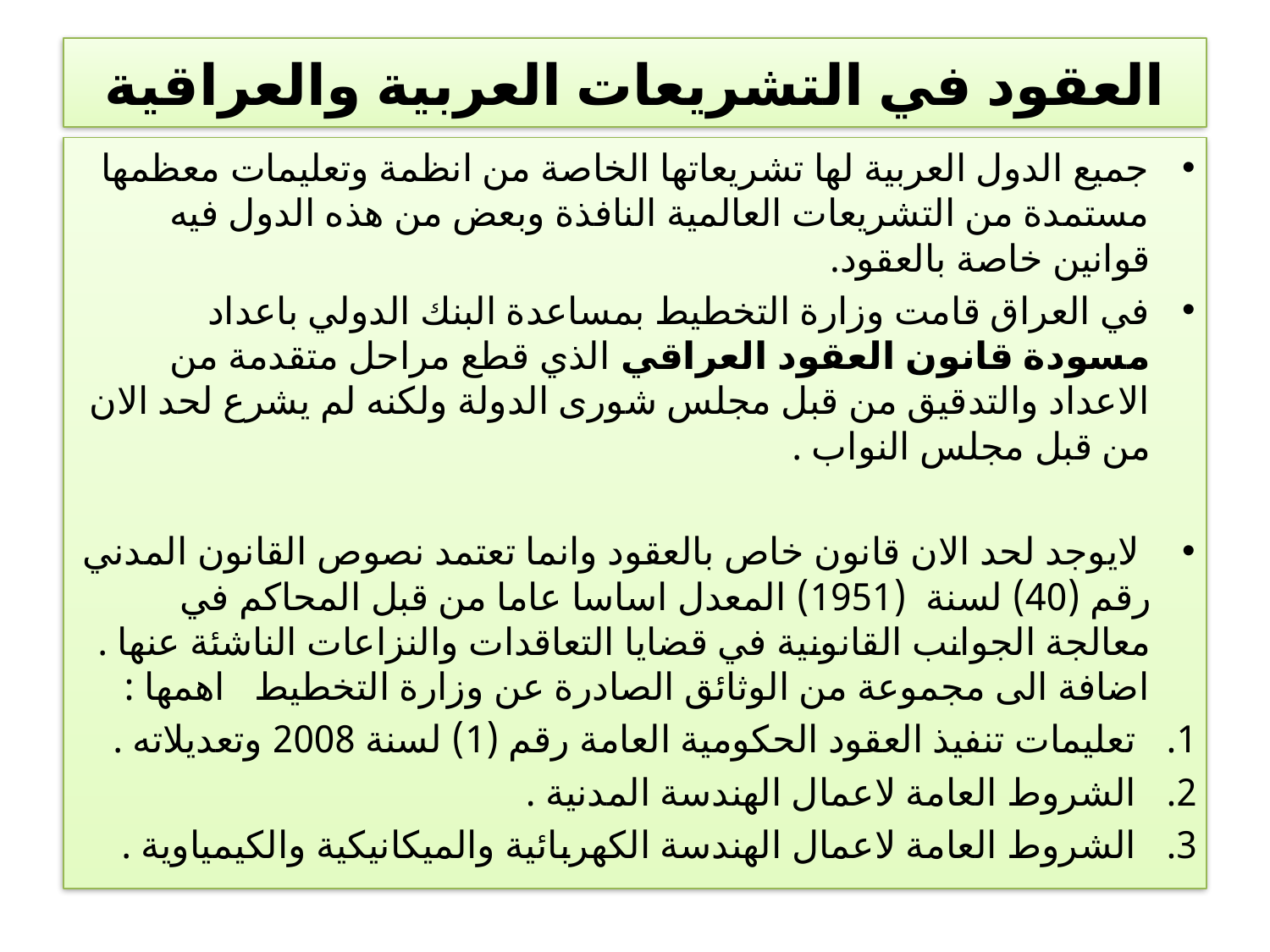

# العقود في التشريعات العربية والعراقية
جميع الدول العربية لها تشريعاتها الخاصة من انظمة وتعليمات معظمها مستمدة من التشريعات العالمية النافذة وبعض من هذه الدول فيه قوانين خاصة بالعقود.
في العراق قامت وزارة التخطيط بمساعدة البنك الدولي باعداد مسودة قانون العقود العراقي الذي قطع مراحل متقدمة من الاعداد والتدقيق من قبل مجلس شورى الدولة ولكنه لم يشرع لحد الان من قبل مجلس النواب .

 لايوجد لحد الان قانون خاص بالعقود وانما تعتمد نصوص القانون المدني رقم (40) لسنة  (1951) المعدل اساسا عاما من قبل المحاكم في معالجة الجوانب القانونية في قضايا التعاقدات والنزاعات الناشئة عنها . اضافة الى مجموعة من الوثائق الصادرة عن وزارة التخطيط   اهمها :
تعليمات تنفيذ العقود الحكومية العامة رقم (1) لسنة 2008 وتعديلاته .
الشروط العامة لاعمال الهندسة المدنية .
الشروط العامة لاعمال الهندسة الكهربائية والميكانيكية والكيمياوية .